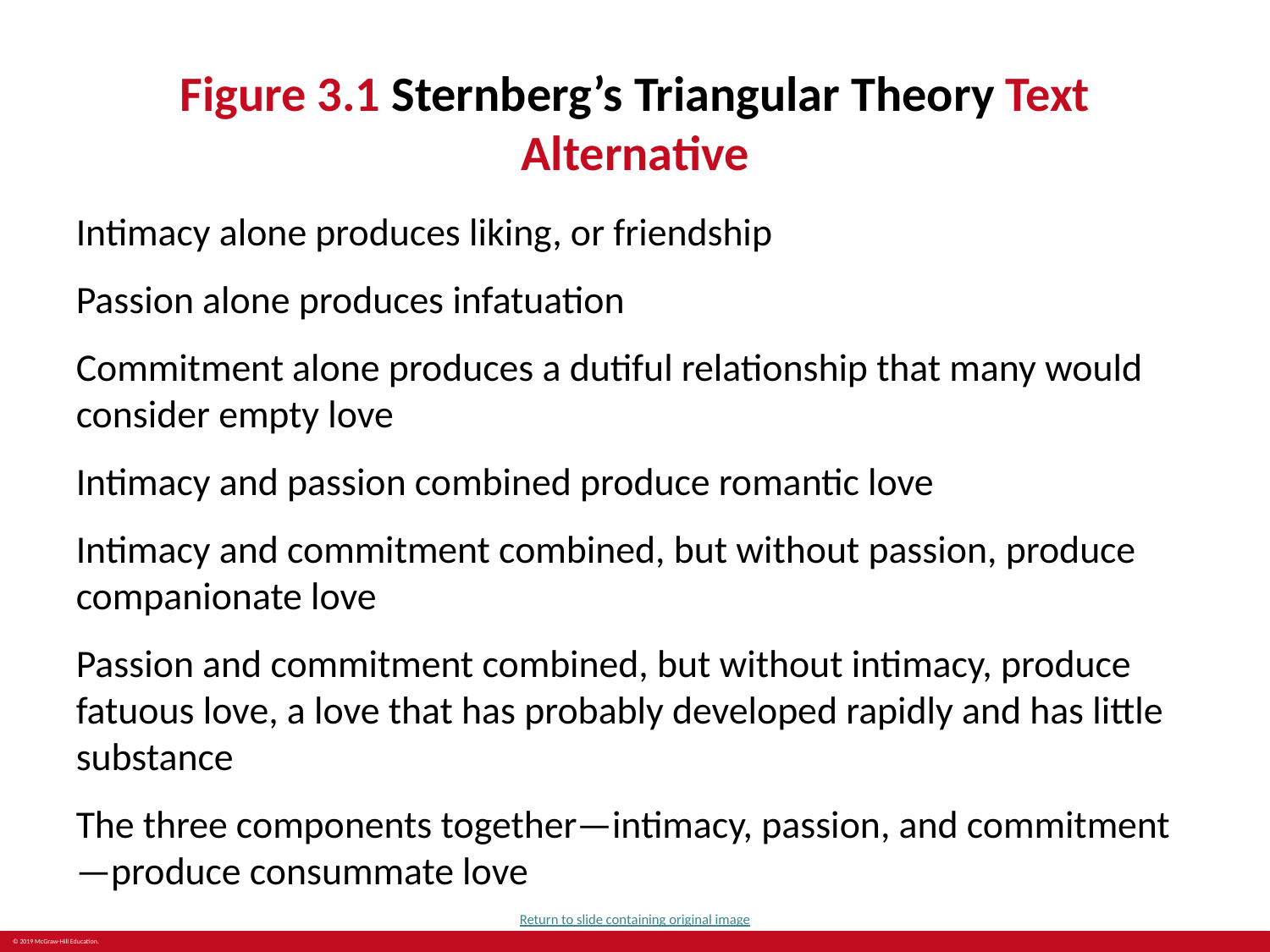

# Figure 3.1 Sternberg’s Triangular Theory Text Alternative
Intimacy alone produces liking, or friendship
Passion alone produces infatuation
Commitment alone produces a dutiful relationship that many would consider empty love
Intimacy and passion combined produce romantic love
Intimacy and commitment combined, but without passion, produce companionate love
Passion and commitment combined, but without intimacy, produce fatuous love, a love that has probably developed rapidly and has little substance
The three components together—intimacy, passion, and commitment—produce consummate love
Return to slide containing original image